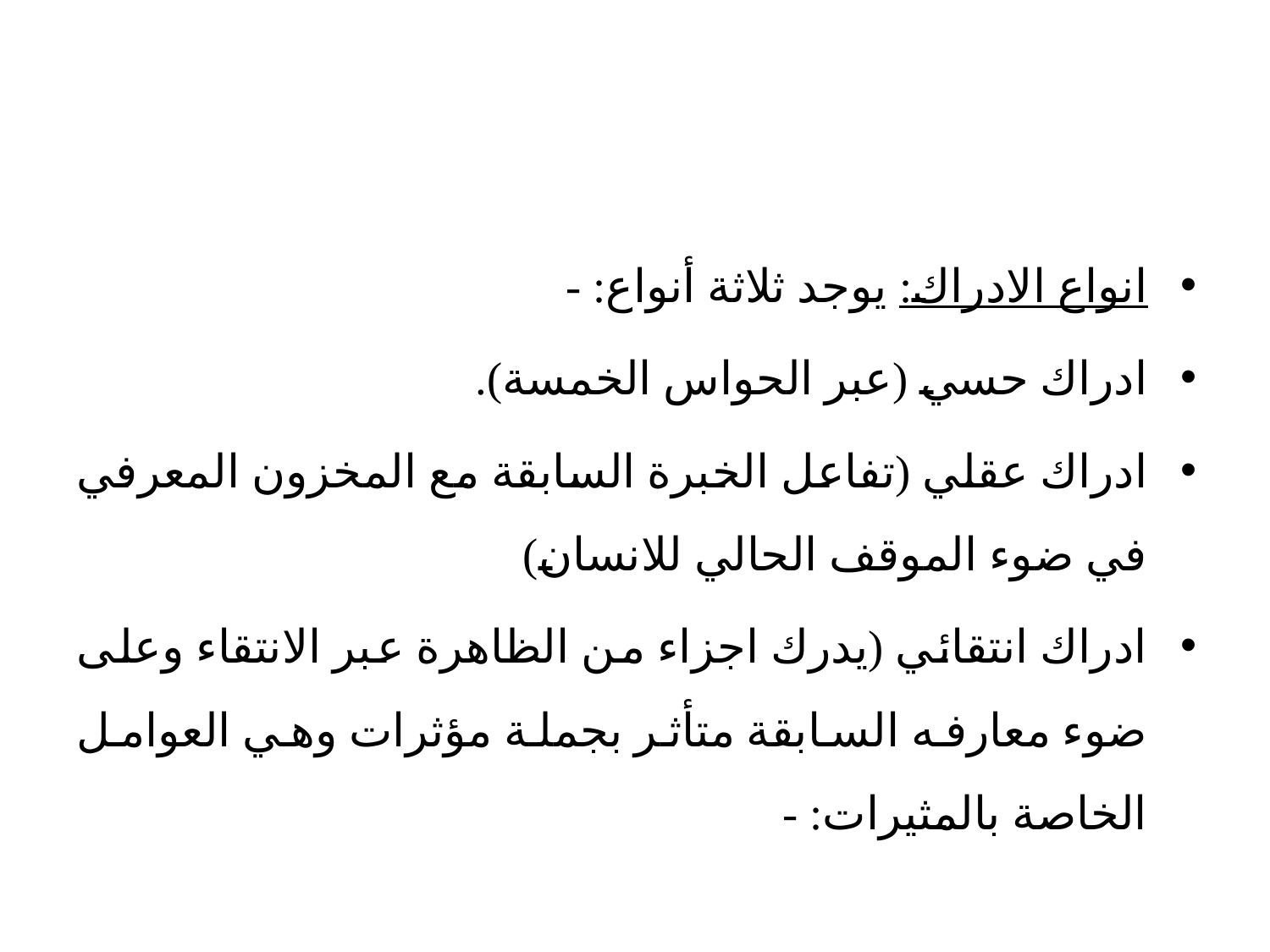

انواع الادراك: يوجد ثلاثة أنواع: -
ادراك حسي (عبر الحواس الخمسة).
ادراك عقلي (تفاعل الخبرة السابقة مع المخزون المعرفي في ضوء الموقف الحالي للانسان)
ادراك انتقائي (يدرك اجزاء من الظاهرة عبر الانتقاء وعلى ضوء معارفه السابقة متأثر بجملة مؤثرات وهي العوامل الخاصة بالمثيرات: -